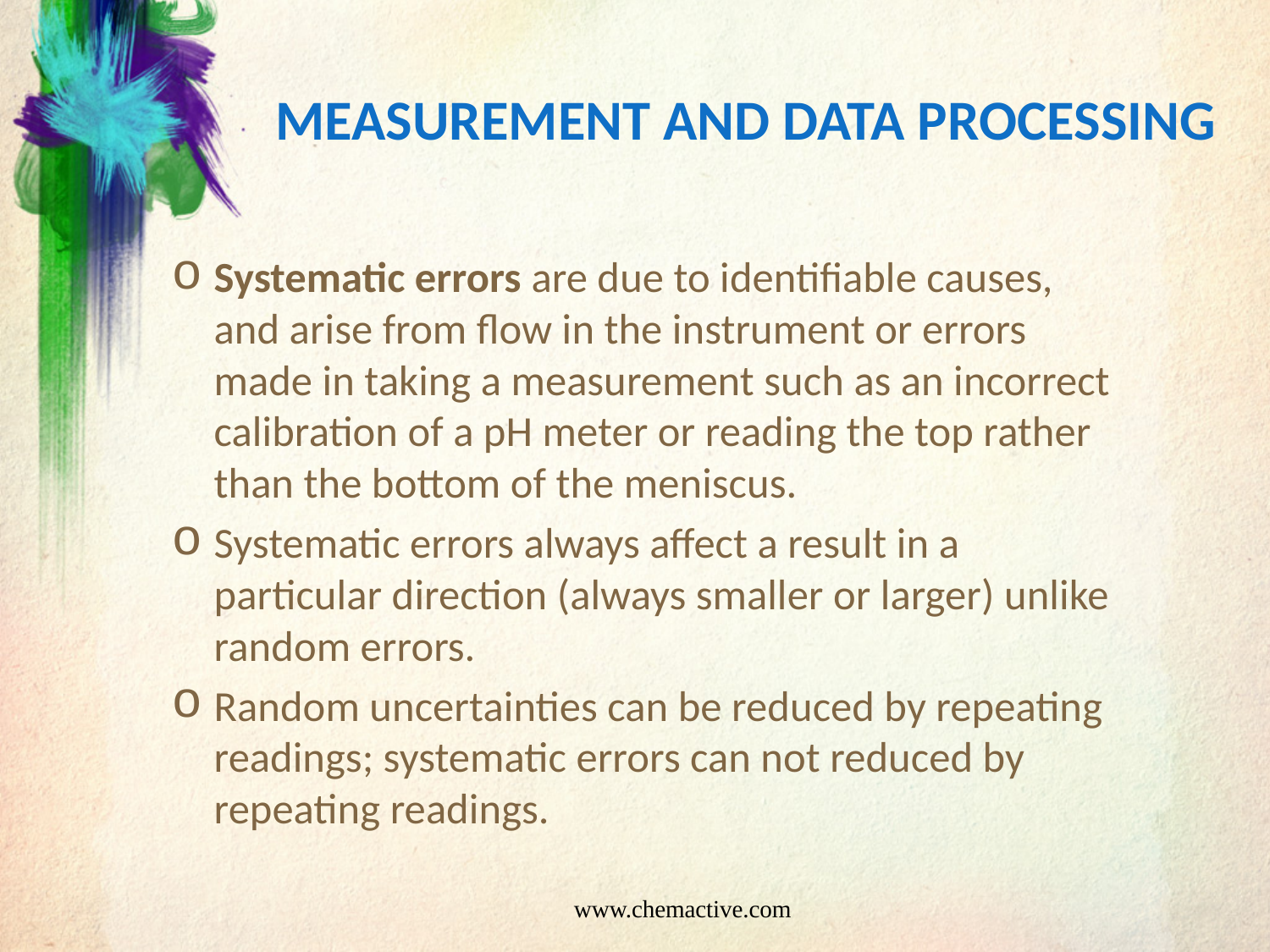

Measurement and data processing
#
Systematic errors are due to identifiable causes, and arise from flow in the instrument or errors made in taking a measurement such as an incorrect calibration of a pH meter or reading the top rather than the bottom of the meniscus.
Systematic errors always affect a result in a particular direction (always smaller or larger) unlike random errors.
Random uncertainties can be reduced by repeating readings; systematic errors can not reduced by repeating readings.
www.chemactive.com